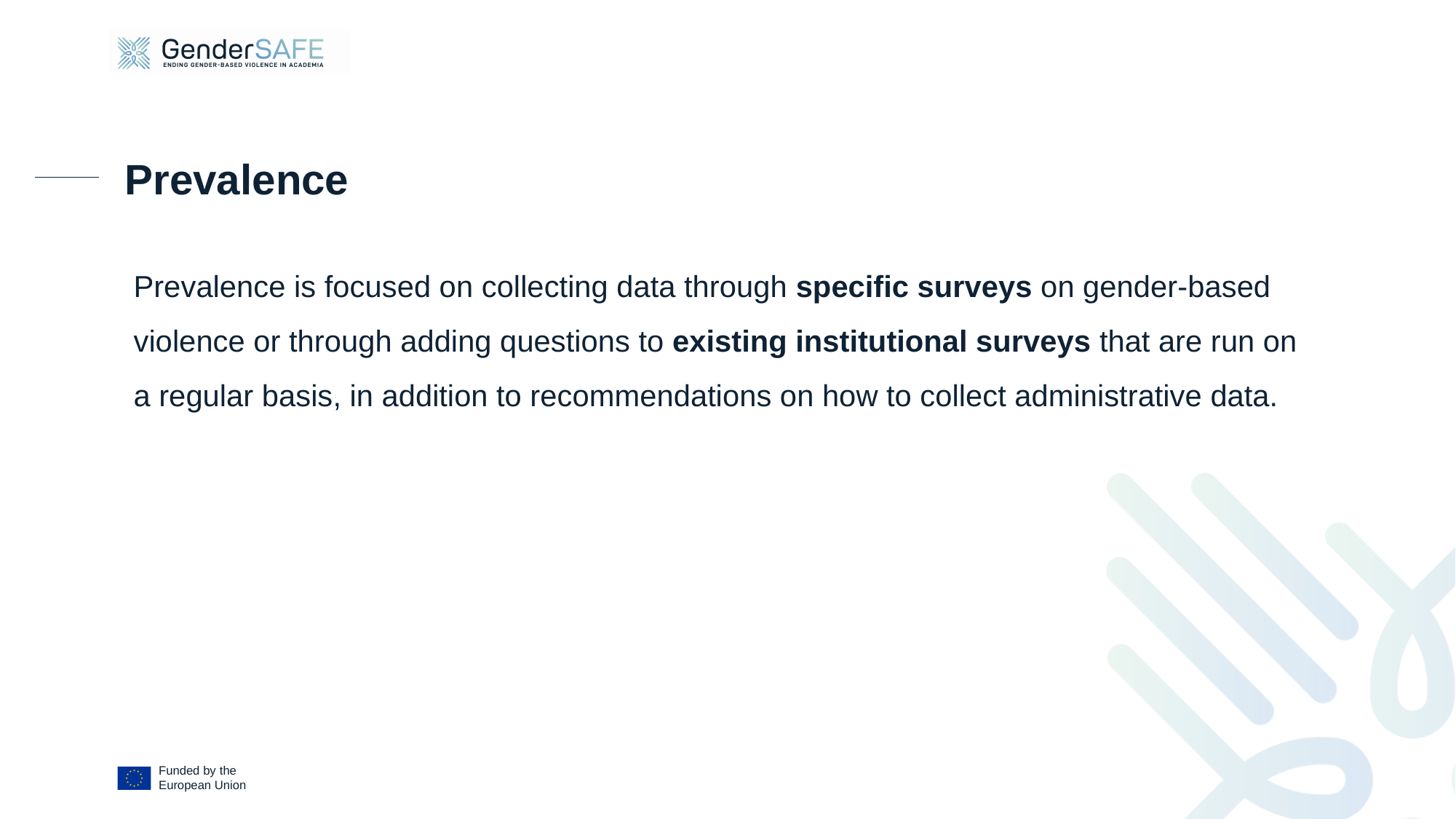

# Prevalence
Prevalence is focused on collecting data through specific surveys on gender-based violence or through adding questions to existing institutional surveys that are run on a regular basis, in addition to recommendations on how to collect administrative data.